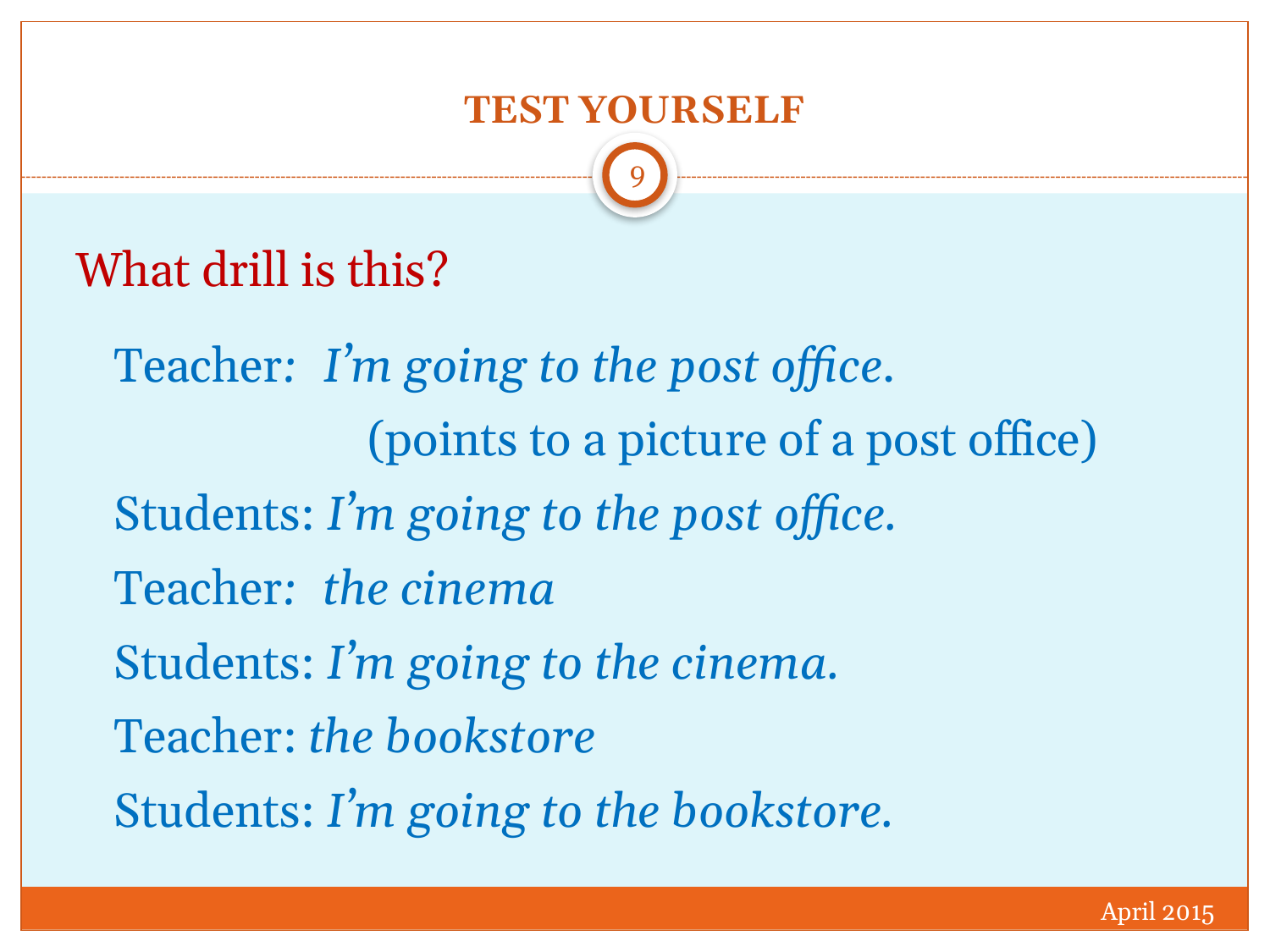

# TEST YOURSELF
9
What drill is this?
	Teacher:  I’m going to the post office.
		(points to a picture of a post office)
Students: I’m going to the post office.
Teacher:  the cinema
Students: I’m going to the cinema.
Teacher: the bookstore
Students: I’m going to the bookstore.

April 2015